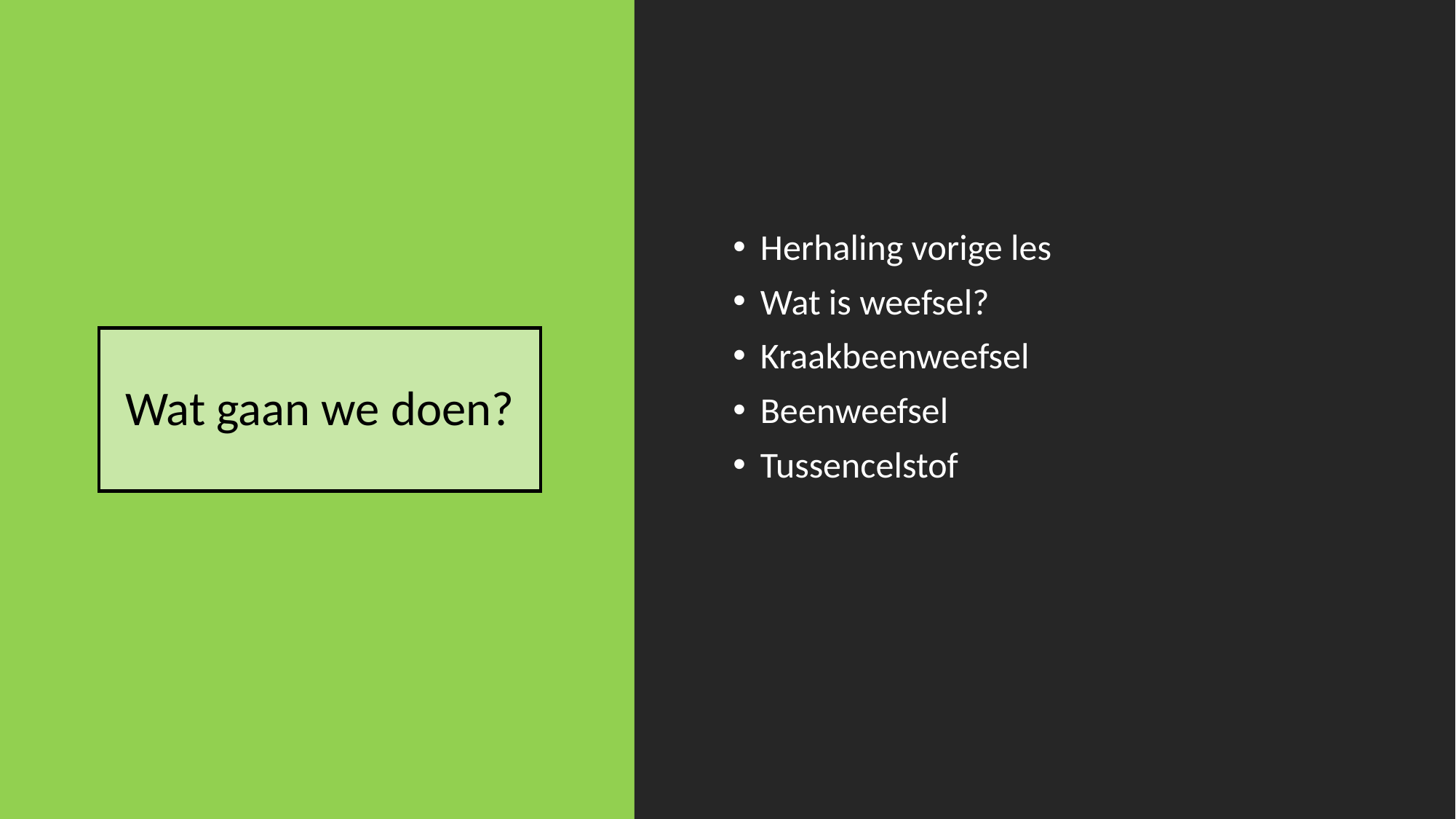

Herhaling vorige les
Wat is weefsel?
Kraakbeenweefsel
Beenweefsel
Tussencelstof

# Wat gaan we doen?